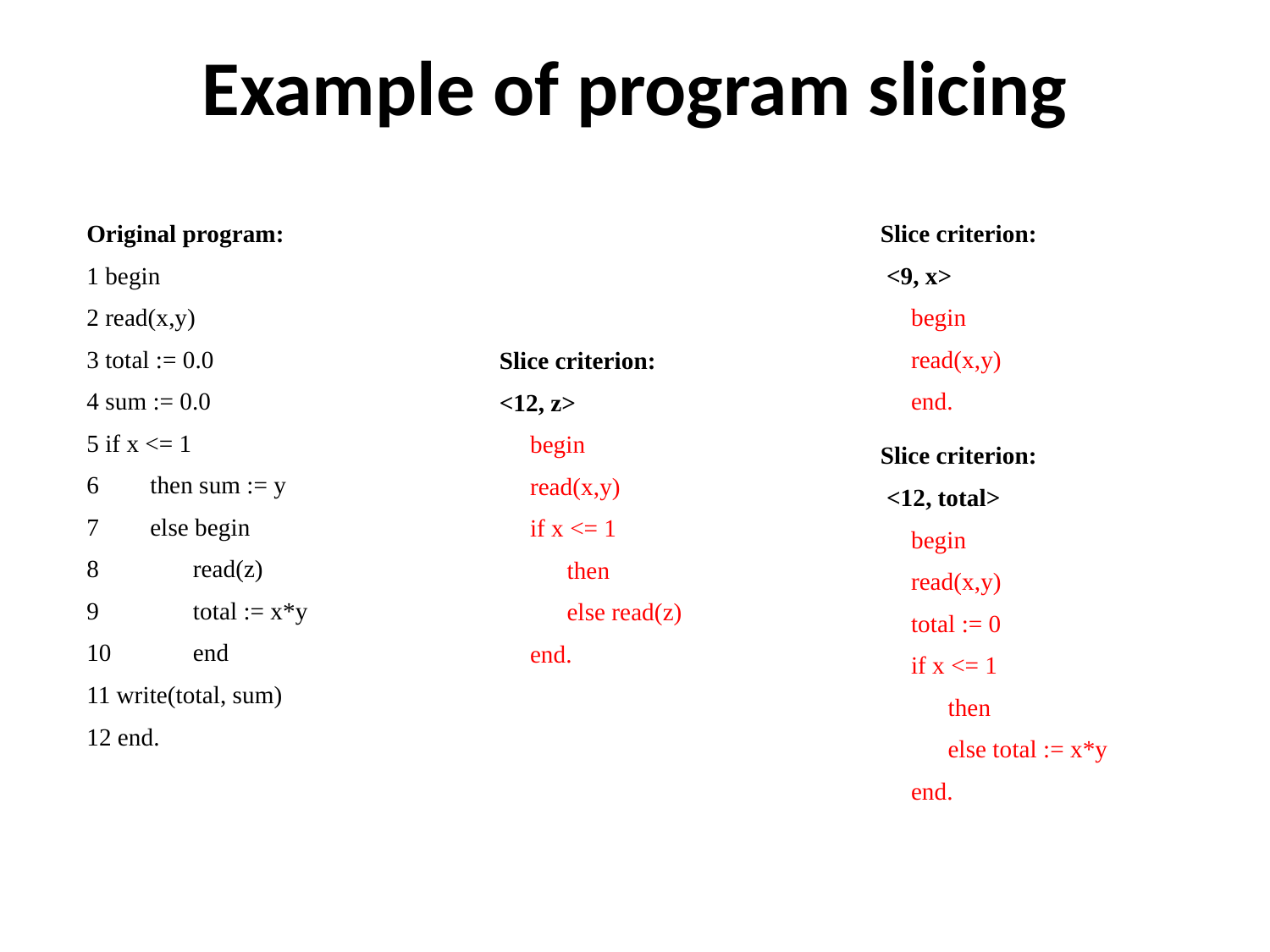

Example of program slicing
Original program:
1 begin
2 read(x,y)
3 total := 0.0
4 sum := 0.0
5 if x <= 1
then sum := y
else begin
       read(z)
       total := x*y
       end
11 write(total, sum)
12 end.
Slice criterion:
 <9, x>
     begin
     read(x,y)
     end.
Slice criterion:
<12, z>
     begin
     read(x,y)
     if x <= 1
           then
           else read(z)
     end.
Slice criterion:
 <12, total>
     begin
     read(x,y)
     total := 0
     if x <= 1
           then
           else total := x*y
     end.